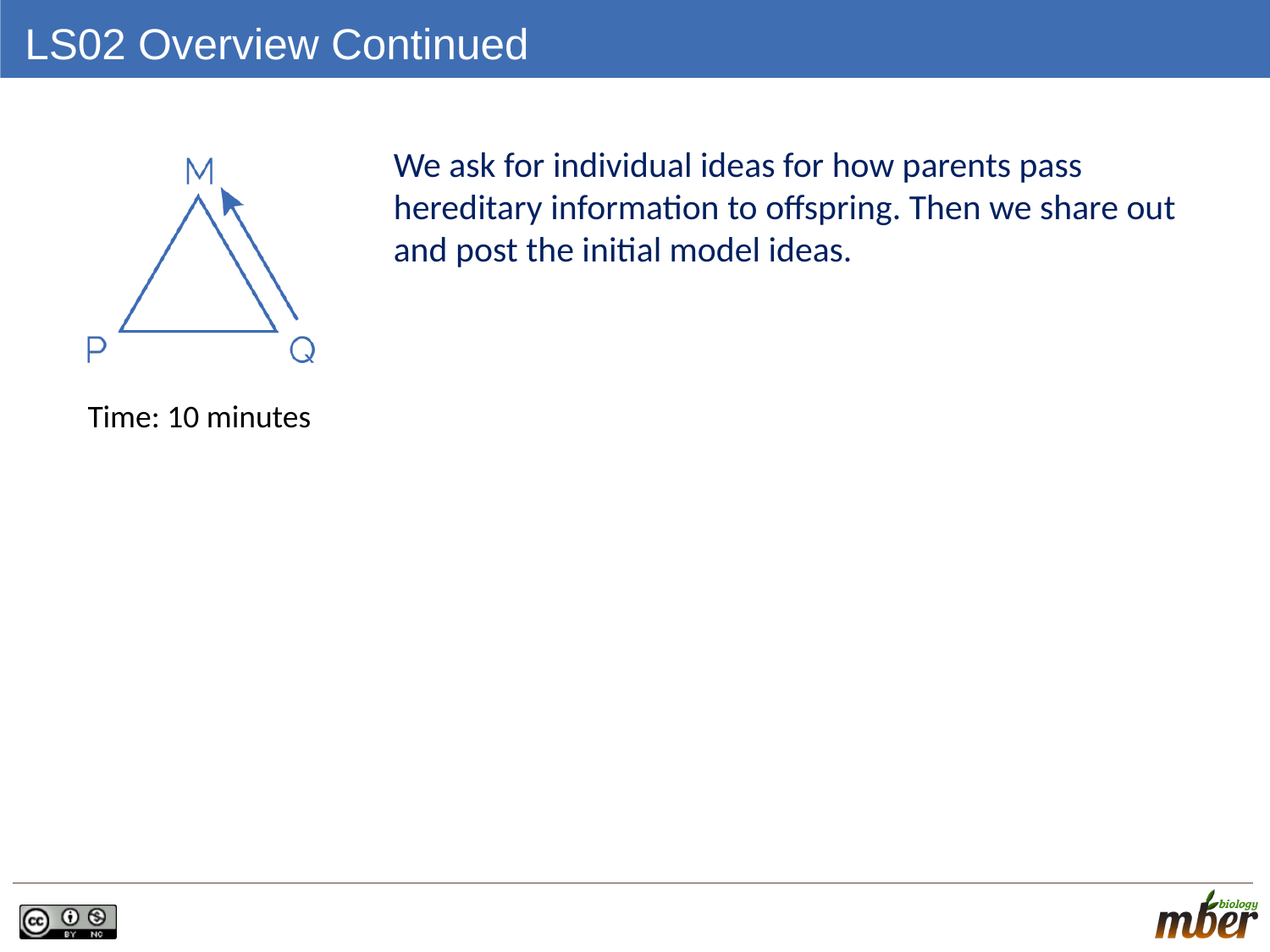

# LS02 Overview Continued
We ask for individual ideas for how parents pass hereditary information to offspring. Then we share out and post the initial model ideas.

Time: 10 minutes